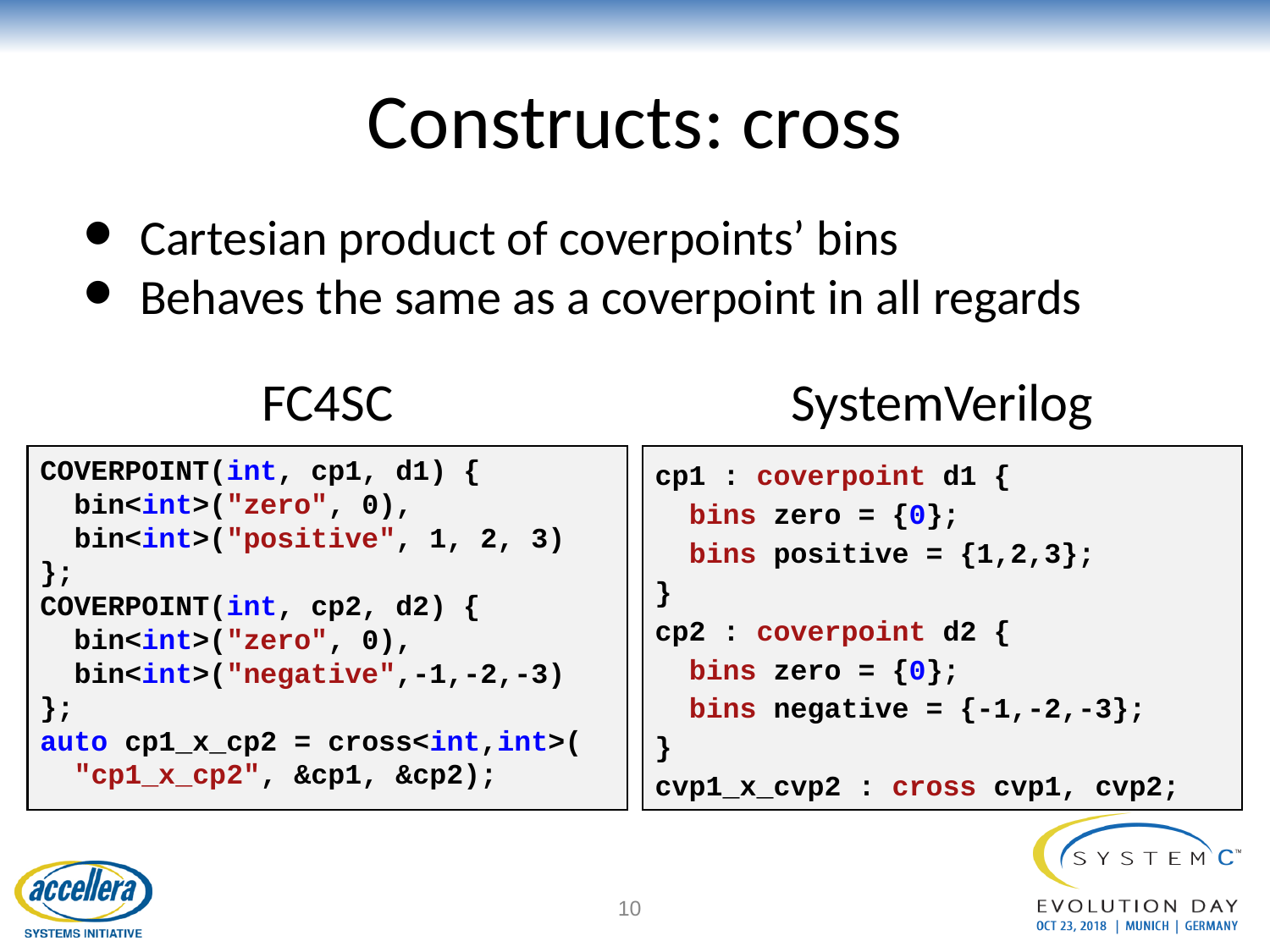

# Constructs: cross
Cartesian product of coverpoints’ bins
Behaves the same as a coverpoint in all regards
SystemVerilog
FC4SC
COVERPOINT(int, cp1, d1) {
  bin<int>("zero", 0),
  bin<int>("positive", 1, 2, 3)
};
COVERPOINT(int, cp2, d2) {
  bin<int>("zero", 0),
  bin<int>("negative",-1,-2,-3)
};
auto cp1_x_cp2 = cross<int,int>(
  "cp1_x_cp2", &cp1, &cp2);
cp1 : coverpoint d1 {
  bins zero = {0};
  bins positive = {1,2,3};
}
cp2 : coverpoint d2 {
  bins zero = {0};
  bins negative = {-1,-2,-3};
}
cvp1_x_cvp2 : cross cvp1, cvp2;
10